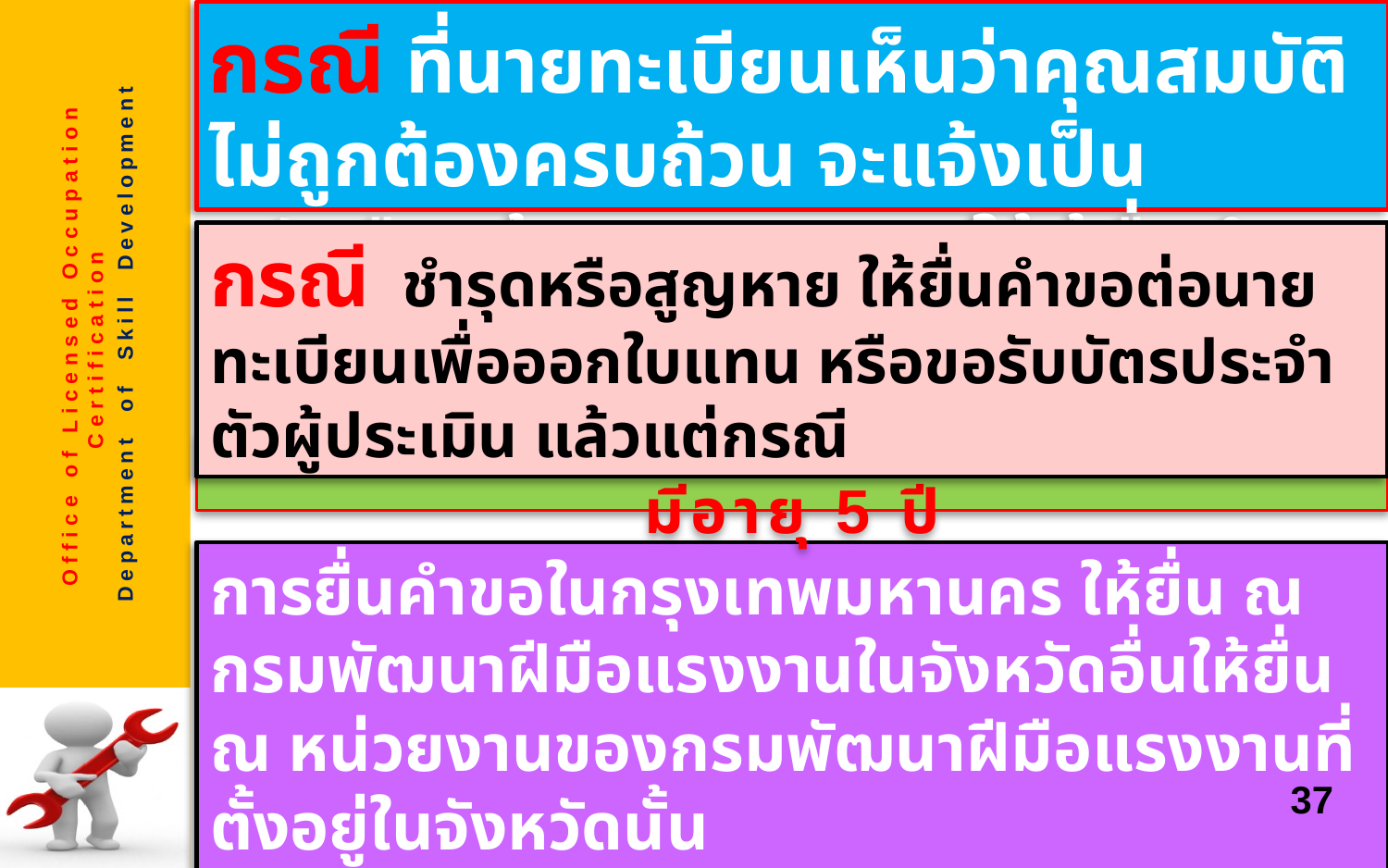

กรณี ที่นายทะเบียนเห็นว่าคุณสมบัติไม่ถูกต้องครบถ้วน จะแจ้งเป็นหนังสือพร้อมระบุเหตุผลให้ผู้ยื่นคำขอทราบ
กรณี  ชำรุดหรือสูญหาย ให้ยื่นคำขอต่อนายทะเบียนเพื่อออกใบแทน หรือขอรับบัตรประจำตัวผู้ประเมิน แล้วแต่กรณี
โดย  หนังสือรับรองการเป็นผู้ประเมิน  มีอายุ 5 ปี
การยื่นคำขอในกรุงเทพมหานคร ให้ยื่น ณ กรมพัฒนาฝีมือแรงงานในจังหวัดอื่นให้ยื่น ณ หน่วยงานของกรมพัฒนาฝีมือแรงงานที่ตั้งอยู่ในจังหวัดนั้น
37